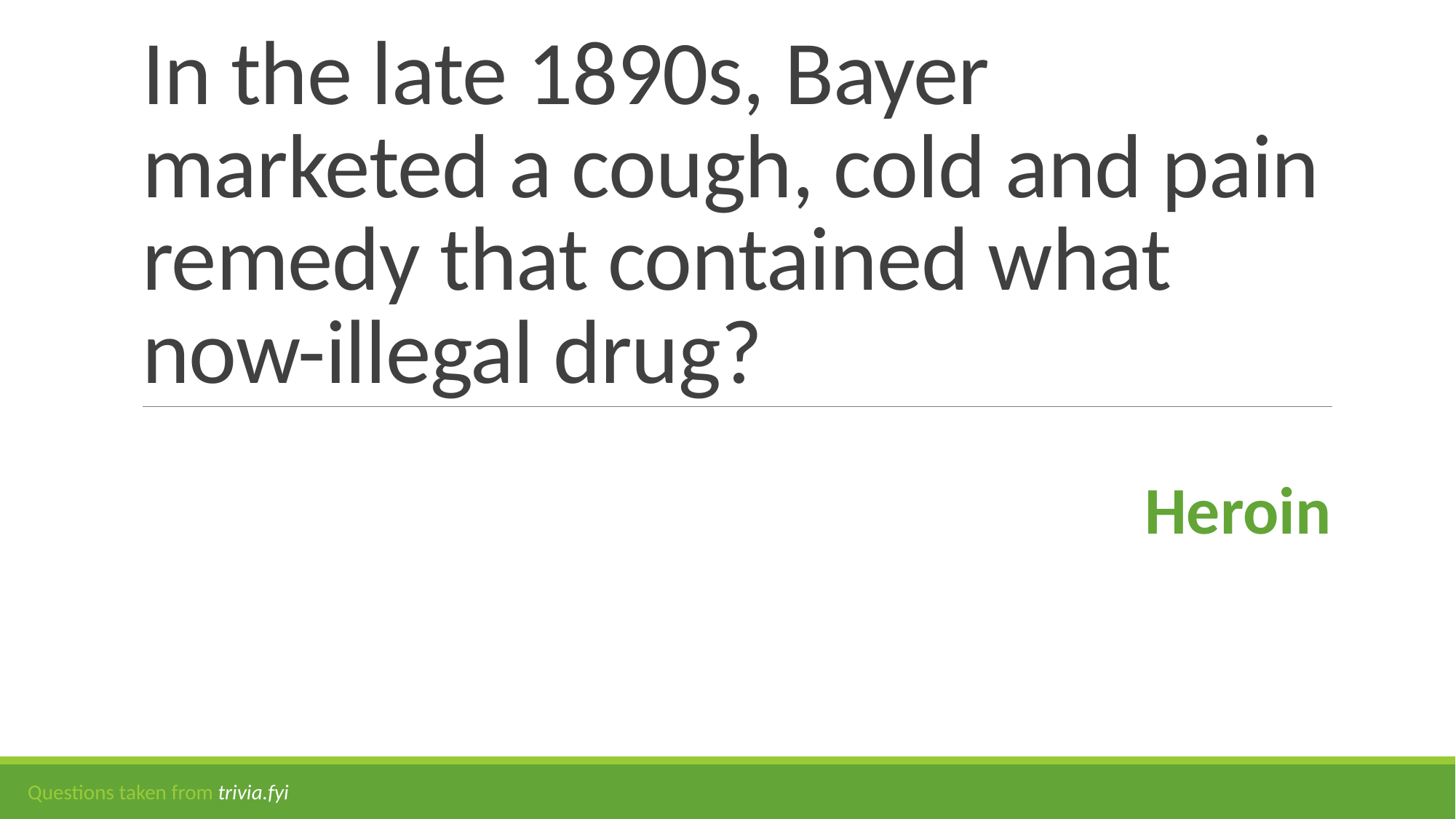

# In the late 1890s, Bayer marketed a cough, cold and pain remedy that contained what now-illegal drug?
Heroin